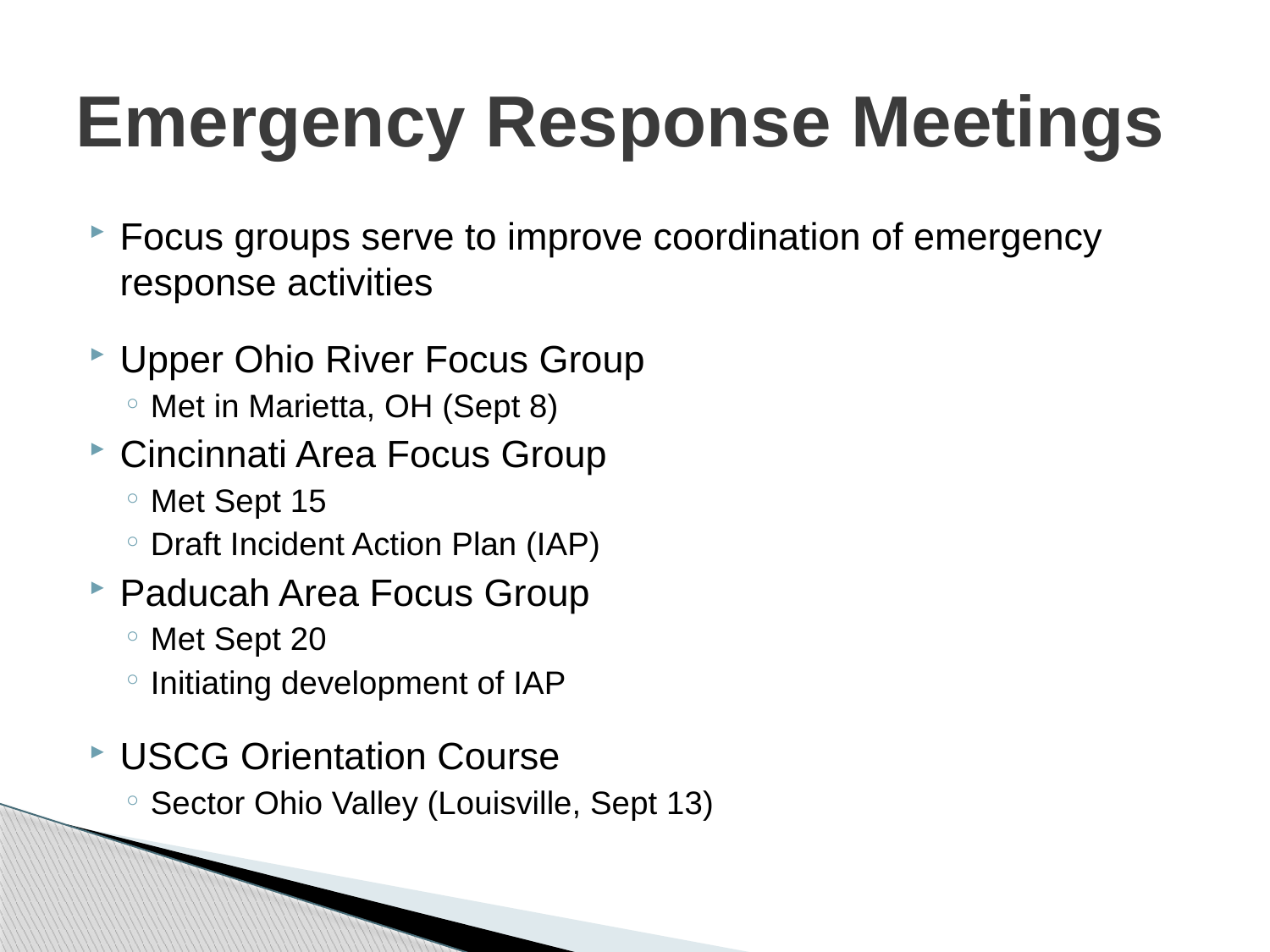

# Emergency Response Meetings
Focus groups serve to improve coordination of emergency response activities

Upper Ohio River Focus Group
Met in Marietta, OH (Sept 8)
Cincinnati Area Focus Group
Met Sept 15
Draft Incident Action Plan (IAP)
Paducah Area Focus Group
Met Sept 20
Initiating development of IAP

USCG Orientation Course
Sector Ohio Valley (Louisville, Sept 13)